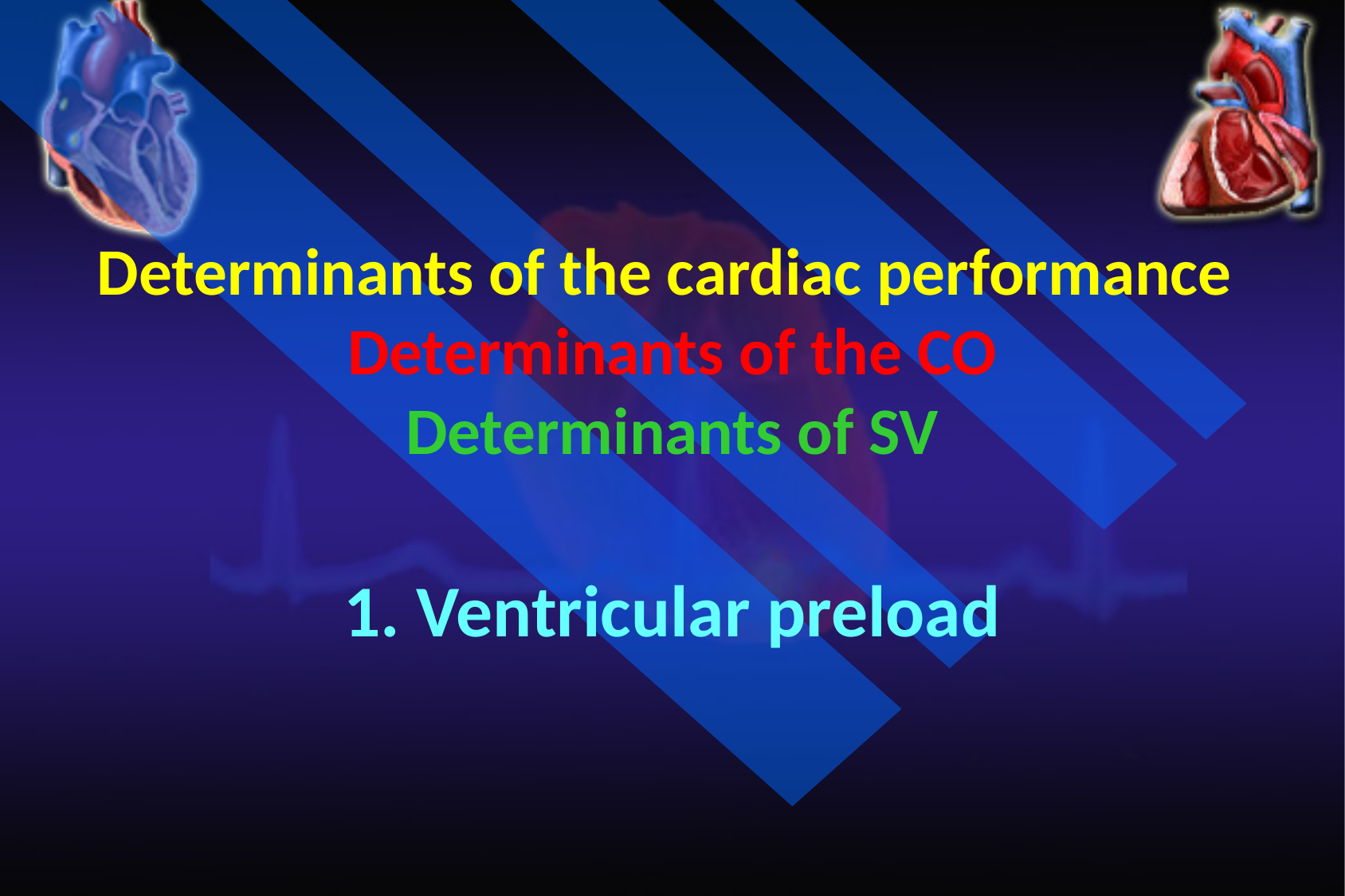

Determinants of the cardiac performance
Determinants of the CO
Determinants of SV
1. Ventricular preload